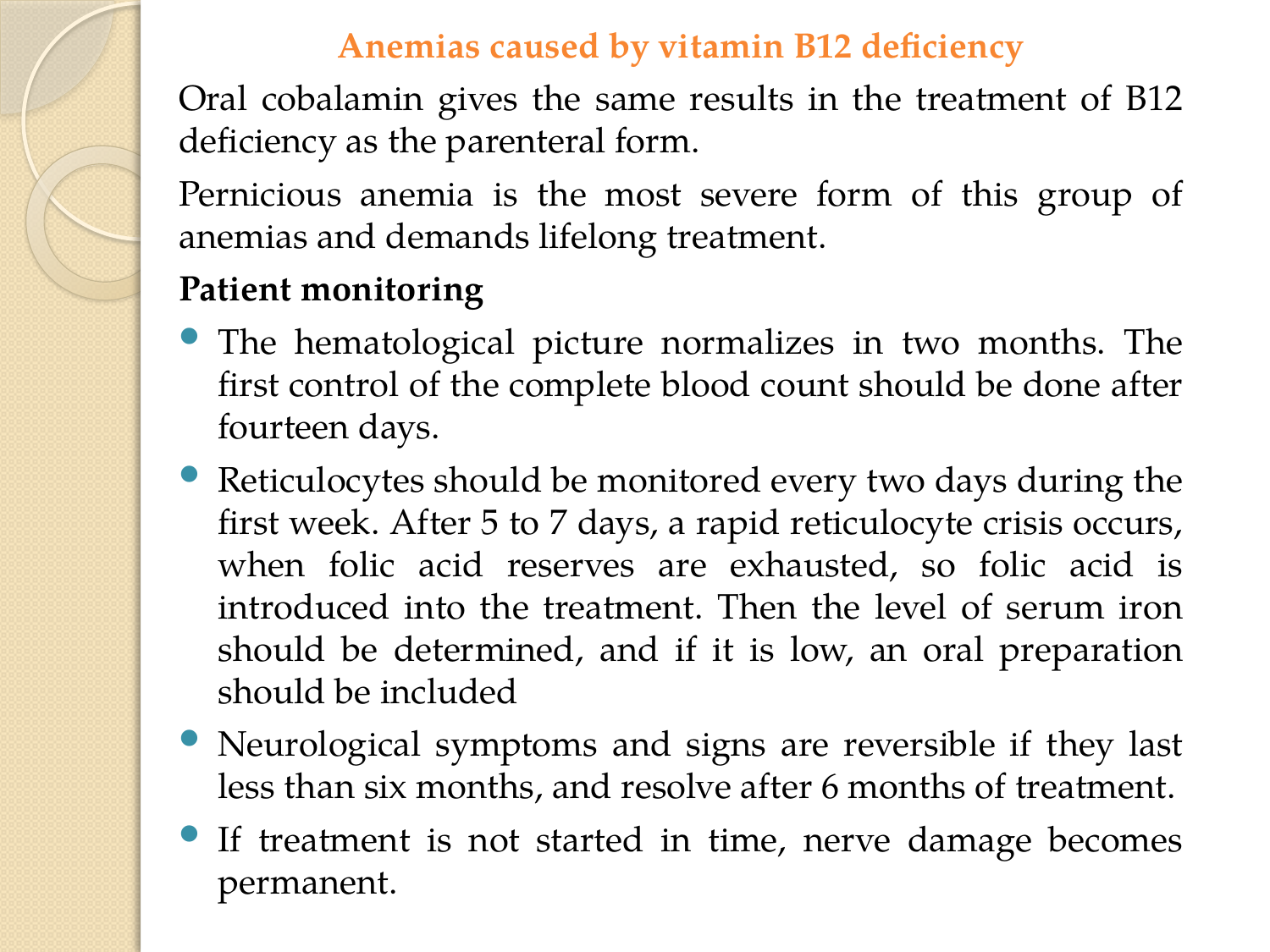

Anemias caused by vitamin B12 deficiency
Oral cobalamin gives the same results in the treatment of B12 deficiency as the parenteral form.
Pernicious anemia is the most severe form of this group of anemias and demands lifelong treatment.
Patient monitoring
The hematological picture normalizes in two months. The first control of the complete blood count should be done after fourteen days.
Reticulocytes should be monitored every two days during the first week. After 5 to 7 days, a rapid reticulocyte crisis occurs, when folic acid reserves are exhausted, so folic acid is introduced into the treatment. Then the level of serum iron should be determined, and if it is low, an oral preparation should be included
Neurological symptoms and signs are reversible if they last less than six months, and resolve after 6 months of treatment.
If treatment is not started in time, nerve damage becomes permanent.